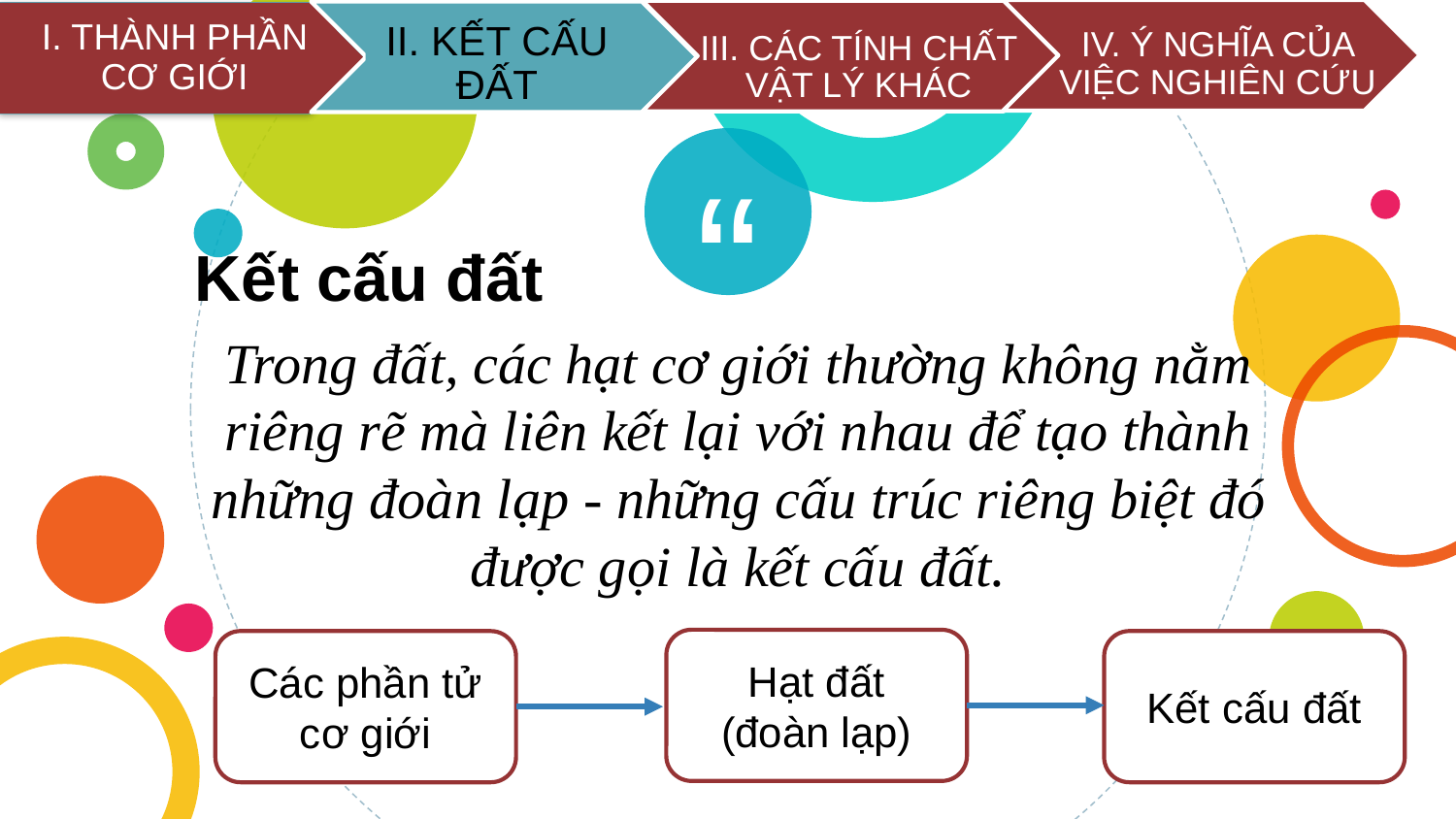

IV. Ý NGHĨA CỦA VIỆC NGHIÊN CỨU

III. CÁC TÍNH CHẤT VẬT LÝ KHÁC

II. KẾT CẤU ĐẤT

I. THÀNH PHẦN CƠ GIỚI
Kết cấu đất
Trong đất, các hạt cơ giới thường không nằm riêng rẽ mà liên kết lại với nhau để tạo thành những đoàn lạp - những cấu trúc riêng biệt đó được gọi là kết cấu đất.

Hạt đất
(đoàn lạp)
Các phần tử cơ giới
Kết cấu đất